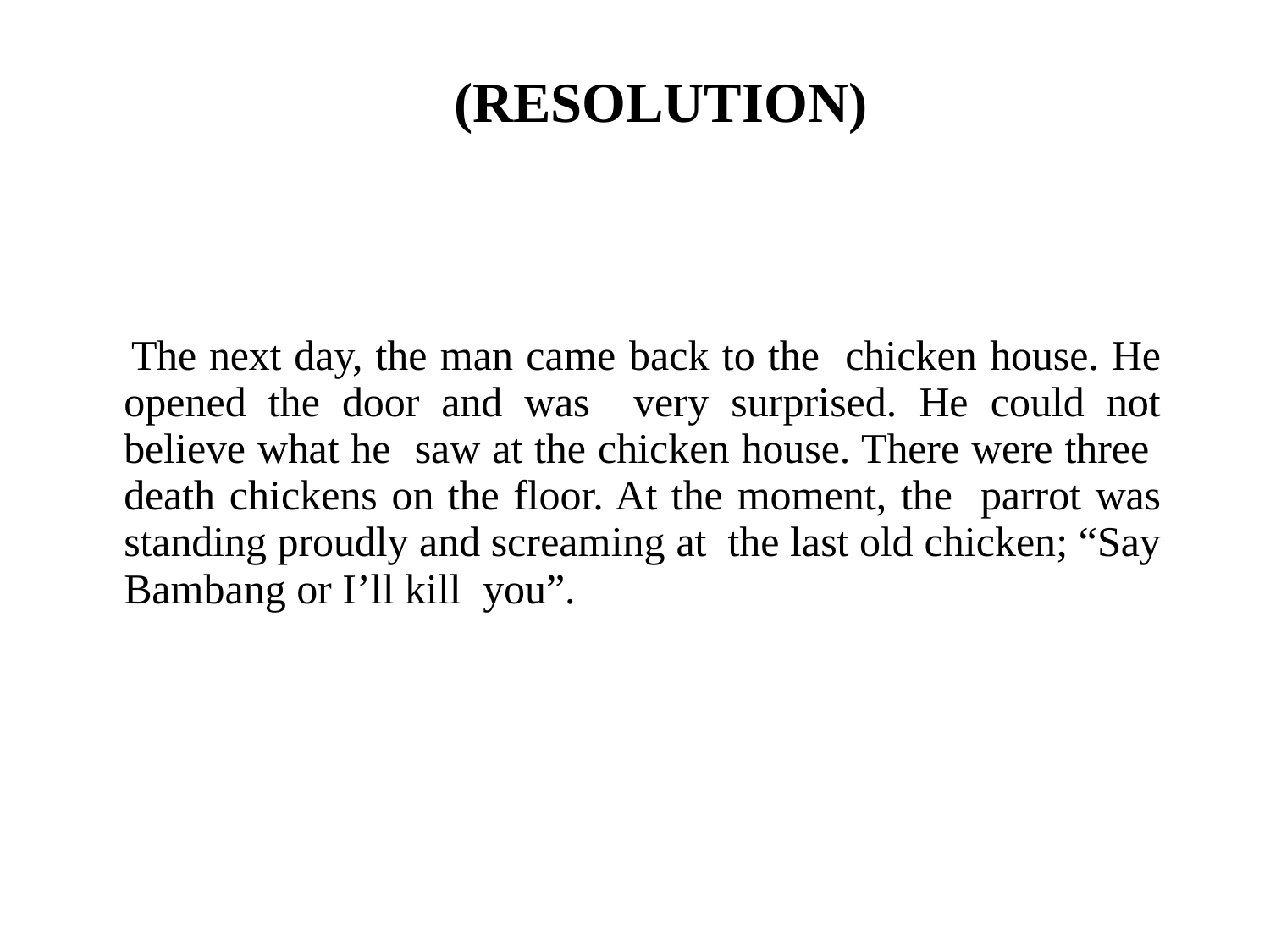

# (RESOLUTION)
The next day, the man came back to the  chicken house. He opened the door and was  very surprised. He could not believe what he  saw at the chicken house. There were three  death chickens on the floor. At the moment, the  parrot was standing proudly and screaming at  the last old chicken; “Say Bambang or I’ll kill  you”.